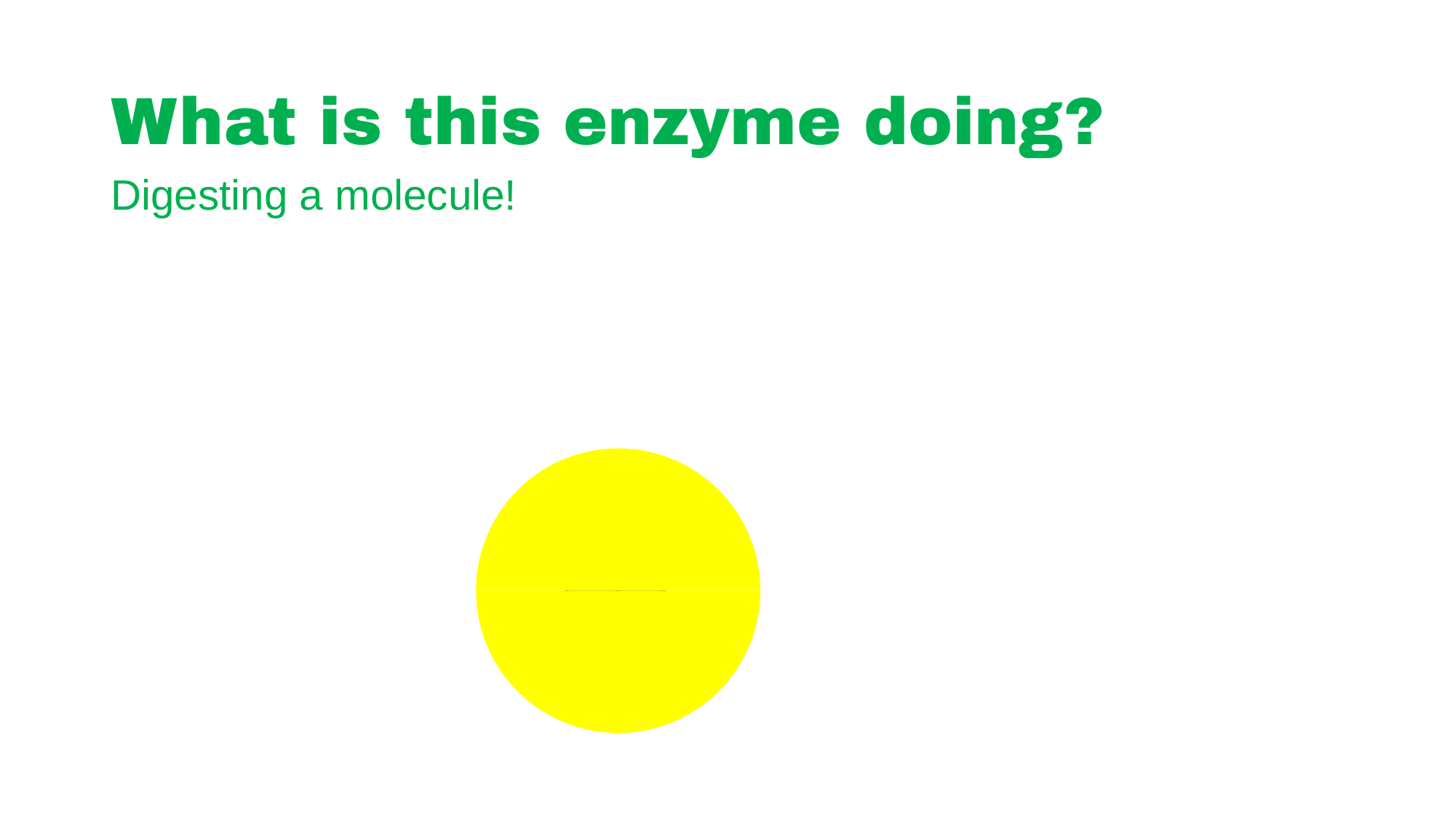

# What is this enzyme doing?
Digesting a molecule!